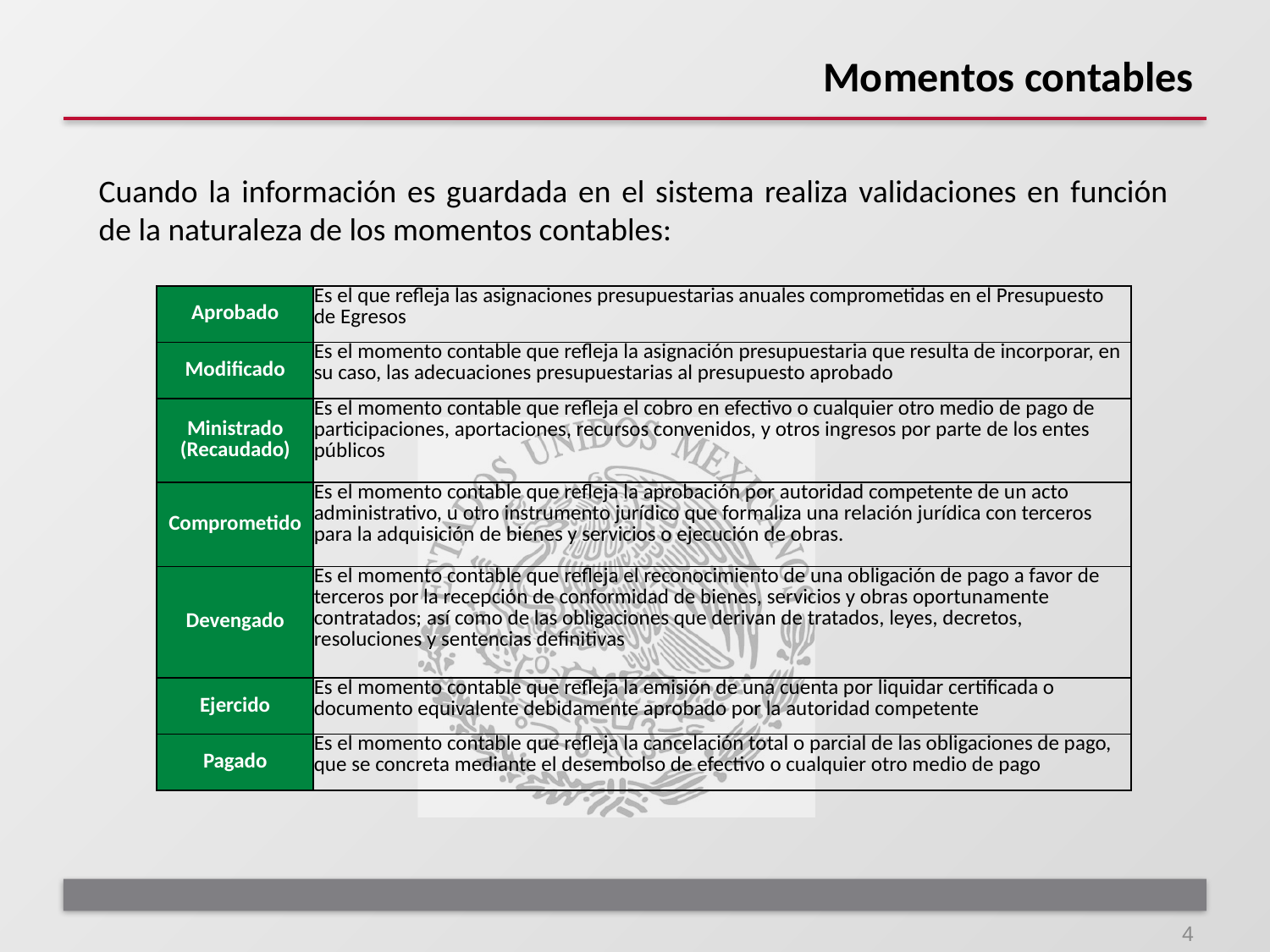

# Momentos contables

Cuando la información es guardada en el sistema realiza validaciones en función de la naturaleza de los momentos contables:
| Aprobado | Es el que refleja las asignaciones presupuestarias anuales comprometidas en el Presupuesto de Egresos |
| --- | --- |
| Modificado | Es el momento contable que refleja la asignación presupuestaria que resulta de incorporar, en su caso, las adecuaciones presupuestarias al presupuesto aprobado |
| Ministrado (Recaudado) | Es el momento contable que refleja el cobro en efectivo o cualquier otro medio de pago de participaciones, aportaciones, recursos convenidos, y otros ingresos por parte de los entes públicos |
| Comprometido | Es el momento contable que refleja la aprobación por autoridad competente de un acto administrativo, u otro instrumento jurídico que formaliza una relación jurídica con terceros para la adquisición de bienes y servicios o ejecución de obras. |
| Devengado | Es el momento contable que refleja el reconocimiento de una obligación de pago a favor de terceros por la recepción de conformidad de bienes, servicios y obras oportunamente contratados; así como de las obligaciones que derivan de tratados, leyes, decretos, resoluciones y sentencias definitivas |
| Ejercido | Es el momento contable que refleja la emisión de una cuenta por liquidar certificada o documento equivalente debidamente aprobado por la autoridad competente |
| Pagado | Es el momento contable que refleja la cancelación total o parcial de las obligaciones de pago, que se concreta mediante el desembolso de efectivo o cualquier otro medio de pago |
4